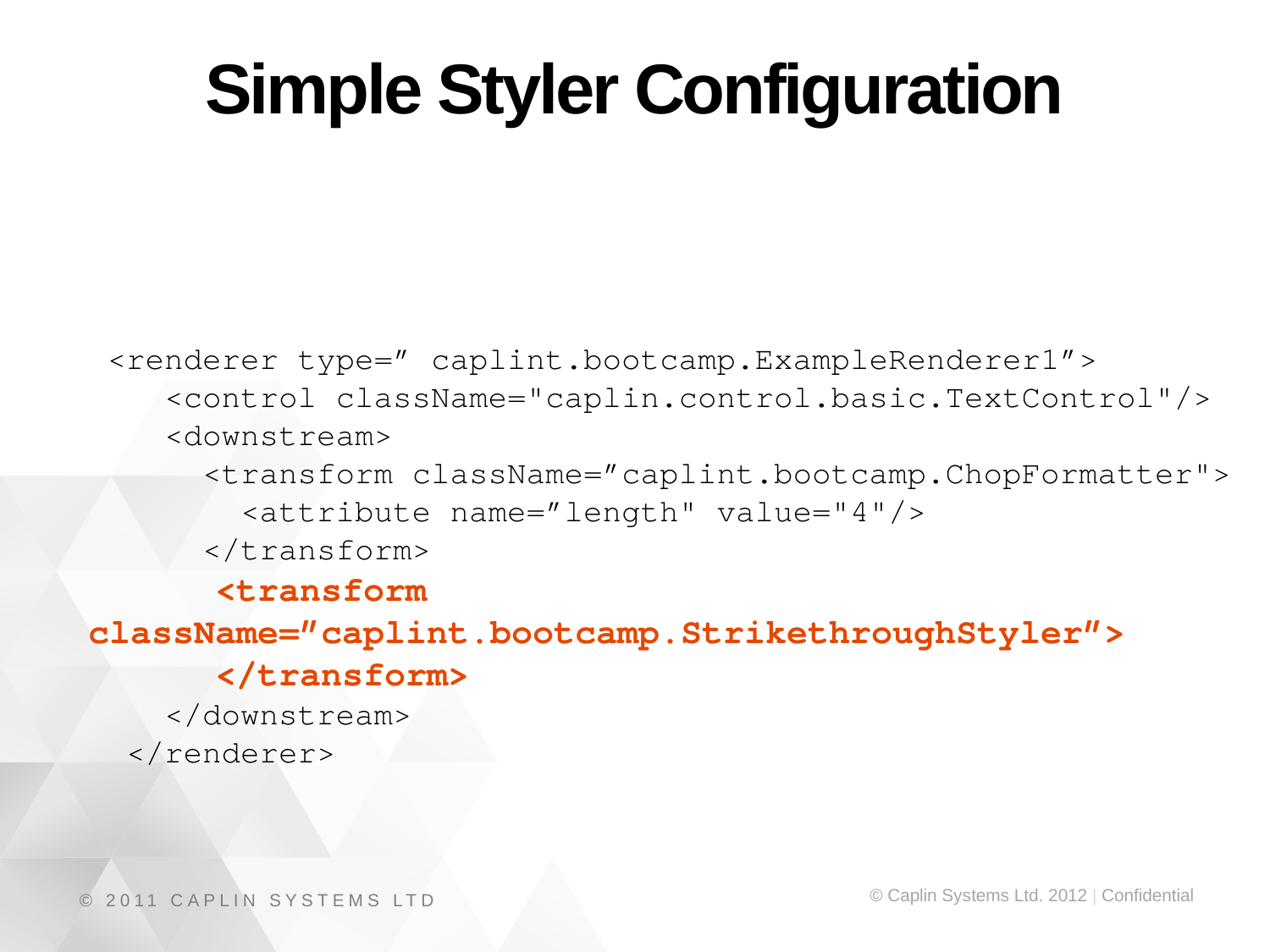

# Simple Styler Configuration

 <renderer type=” caplint.bootcamp.ExampleRenderer1”>
    <control className="caplin.control.basic.TextControl"/>
    <downstream>
      <transform className=”caplint.bootcamp.ChopFormatter">
        <attribute name=”length" value="4"/>
      </transform>
	<transform className=”caplint.bootcamp.StrikethroughStyler”>
      </transform>
    </downstream>
  </renderer>
© 2011 CAPLIN SYSTEMS LTD